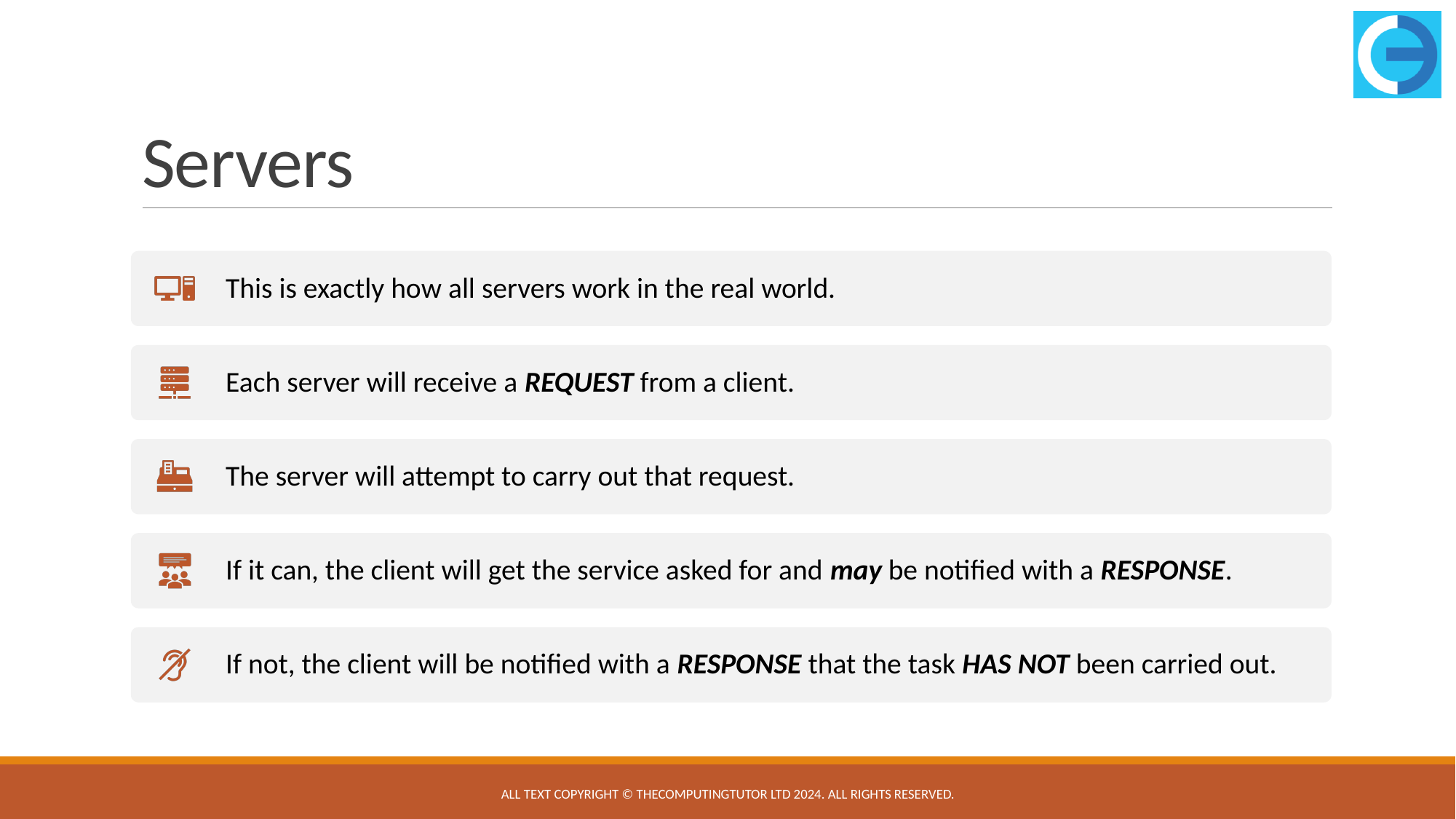

# Servers
This is exactly how all servers work in the real world.
Each server will receive a REQUEST from a client.
The server will attempt to carry out that request.
If it can, the client will get the service asked for and may be notified with a RESPONSE.
If not, the client will be notified with a RESPONSE that the task HAS NOT been carried out.
All text copyright © TheComputingTutor Ltd 2024. All rights Reserved.